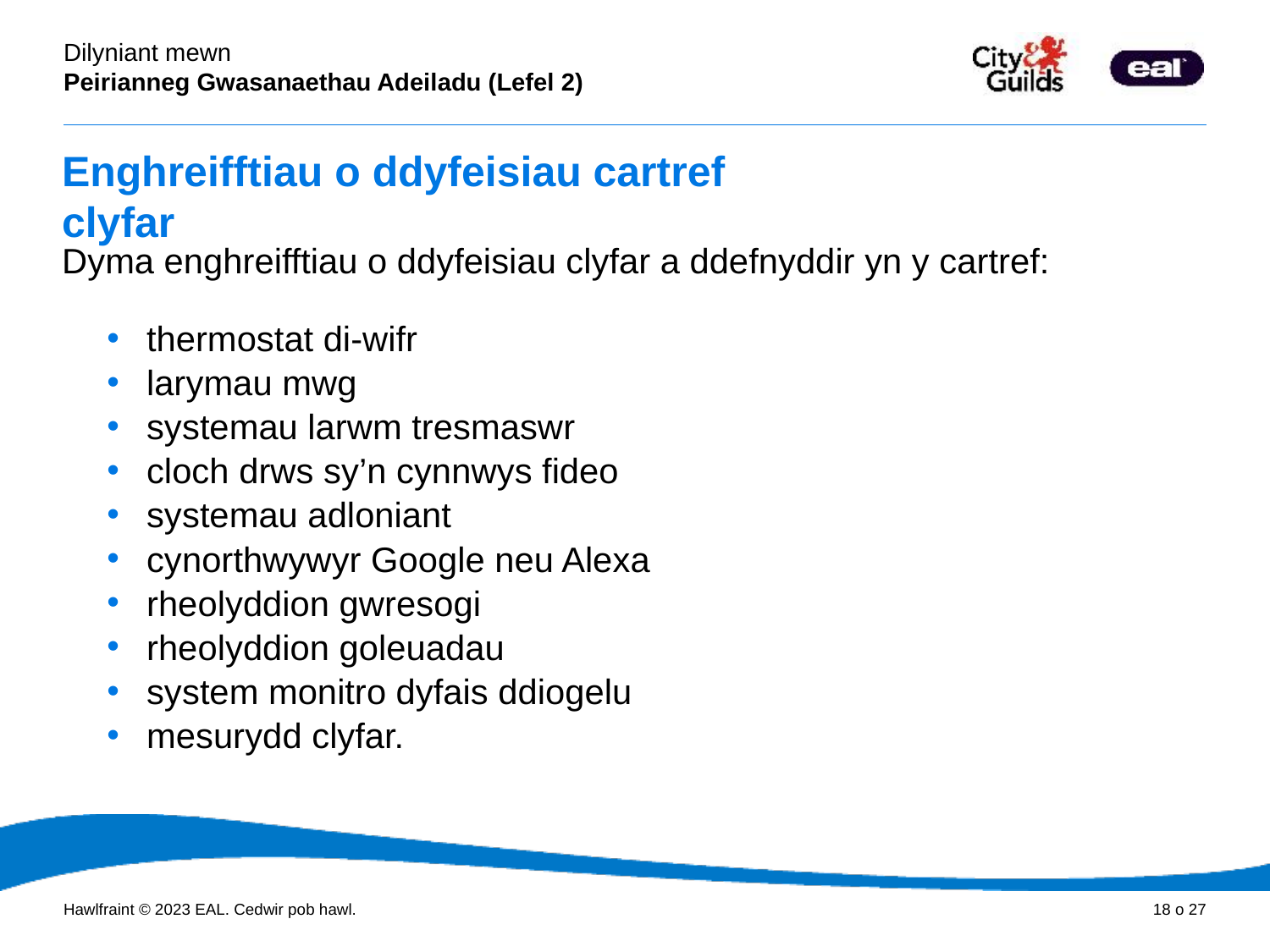

Enghreifftiau o ddyfeisiau cartref clyfar

Dyma enghreifftiau o ddyfeisiau clyfar a ddefnyddir yn y cartref:

thermostat di-wifr
larymau mwg
systemau larwm tresmaswr
cloch drws sy’n cynnwys fideo
systemau adloniant
cynorthwywyr Google neu Alexa
rheolyddion gwresogi
rheolyddion goleuadau
system monitro dyfais ddiogelu
mesurydd clyfar.